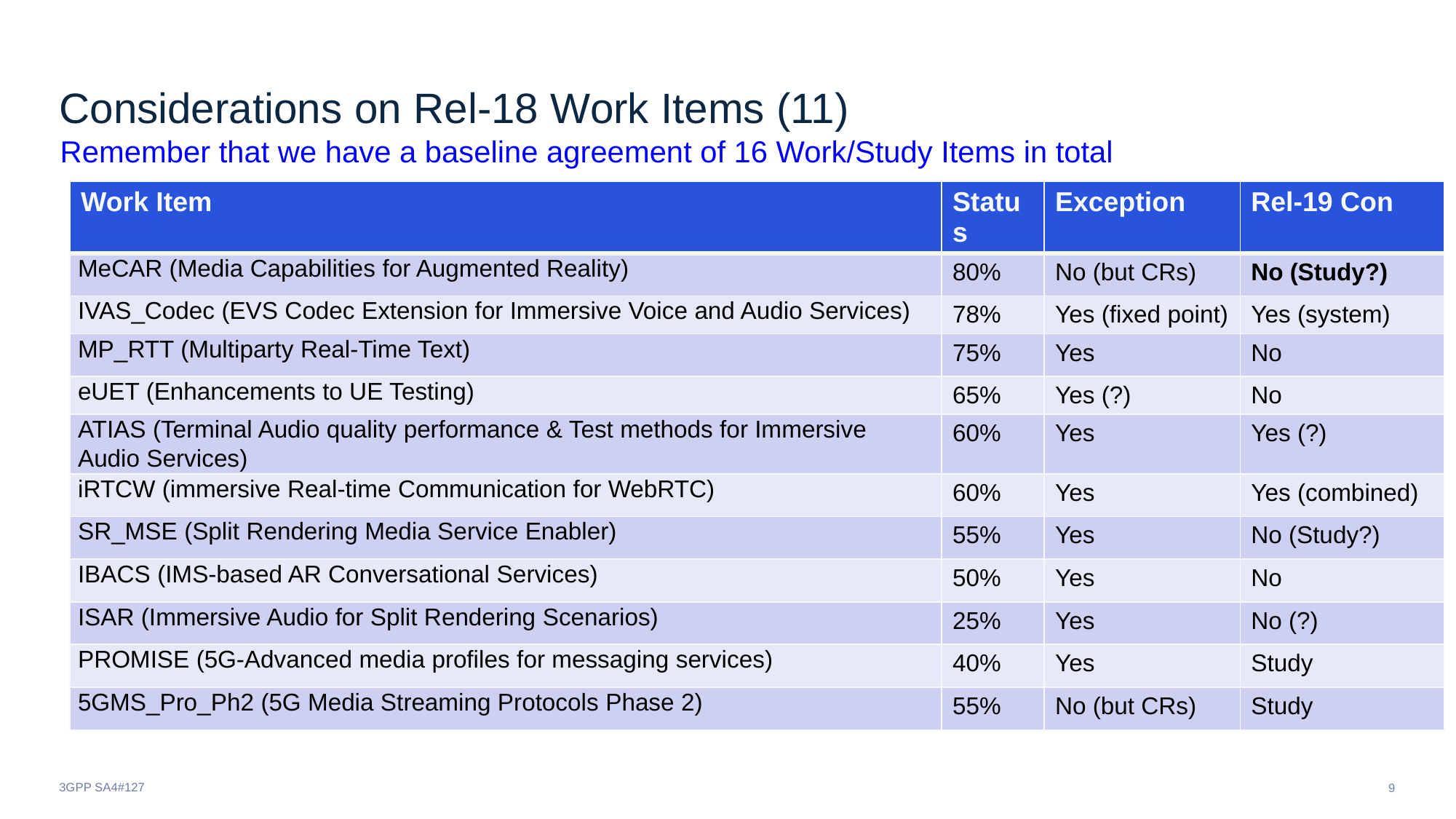

# Considerations on Rel-18 Work Items (11)
Remember that we have a baseline agreement of 16 Work/Study Items in total
| Work Item | Status | Exception | Rel-19 Con |
| --- | --- | --- | --- |
| MeCAR (Media Capabilities for Augmented Reality) | 80% | No (but CRs) | No (Study?) |
| IVAS\_Codec (EVS Codec Extension for Immersive Voice and Audio Services) | 78% | Yes (fixed point) | Yes (system) |
| MP\_RTT (Multiparty Real-Time Text) | 75% | Yes | No |
| eUET (Enhancements to UE Testing) | 65% | Yes (?) | No |
| ATIAS (Terminal Audio quality performance & Test methods for Immersive Audio Services) | 60% | Yes | Yes (?) |
| iRTCW (immersive Real-time Communication for WebRTC) | 60% | Yes | Yes (combined) |
| SR\_MSE (Split Rendering Media Service Enabler) | 55% | Yes | No (Study?) |
| IBACS (IMS-based AR Conversational Services) | 50% | Yes | No |
| ISAR (Immersive Audio for Split Rendering Scenarios) | 25% | Yes | No (?) |
| PROMISE (5G-Advanced media profiles for messaging services) | 40% | Yes | Study |
| 5GMS\_Pro\_Ph2 (5G Media Streaming Protocols Phase 2) | 55% | No (but CRs) | Study |
3GPP SA4#127